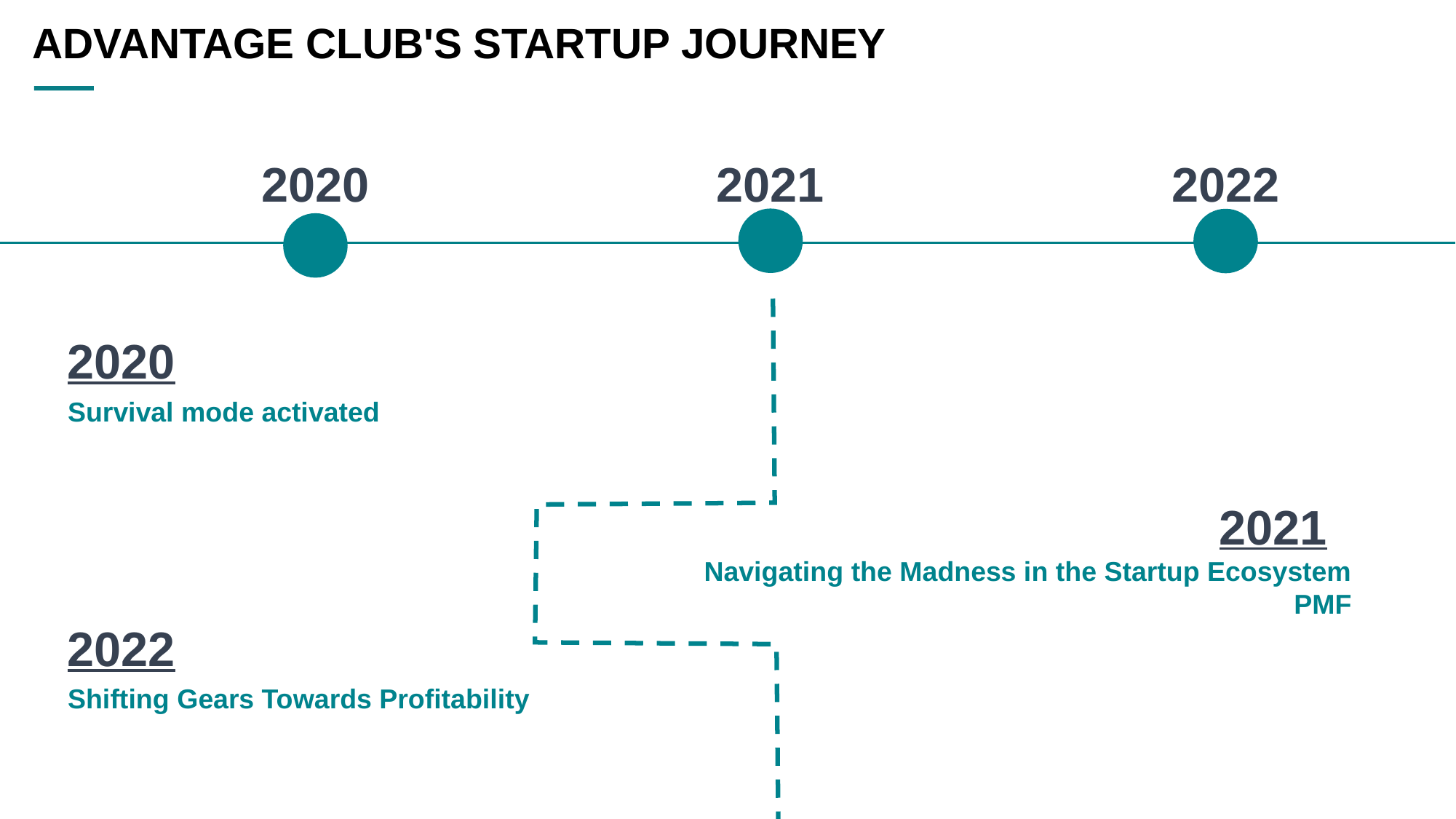

ADVANTAGE CLUB'S STARTUP JOURNEY

2021
2020
2022

2020
Survival mode activated
2021
Navigating the Madness in the Startup Ecosystem
PMF
2022
Shifting Gears Towards Profitability